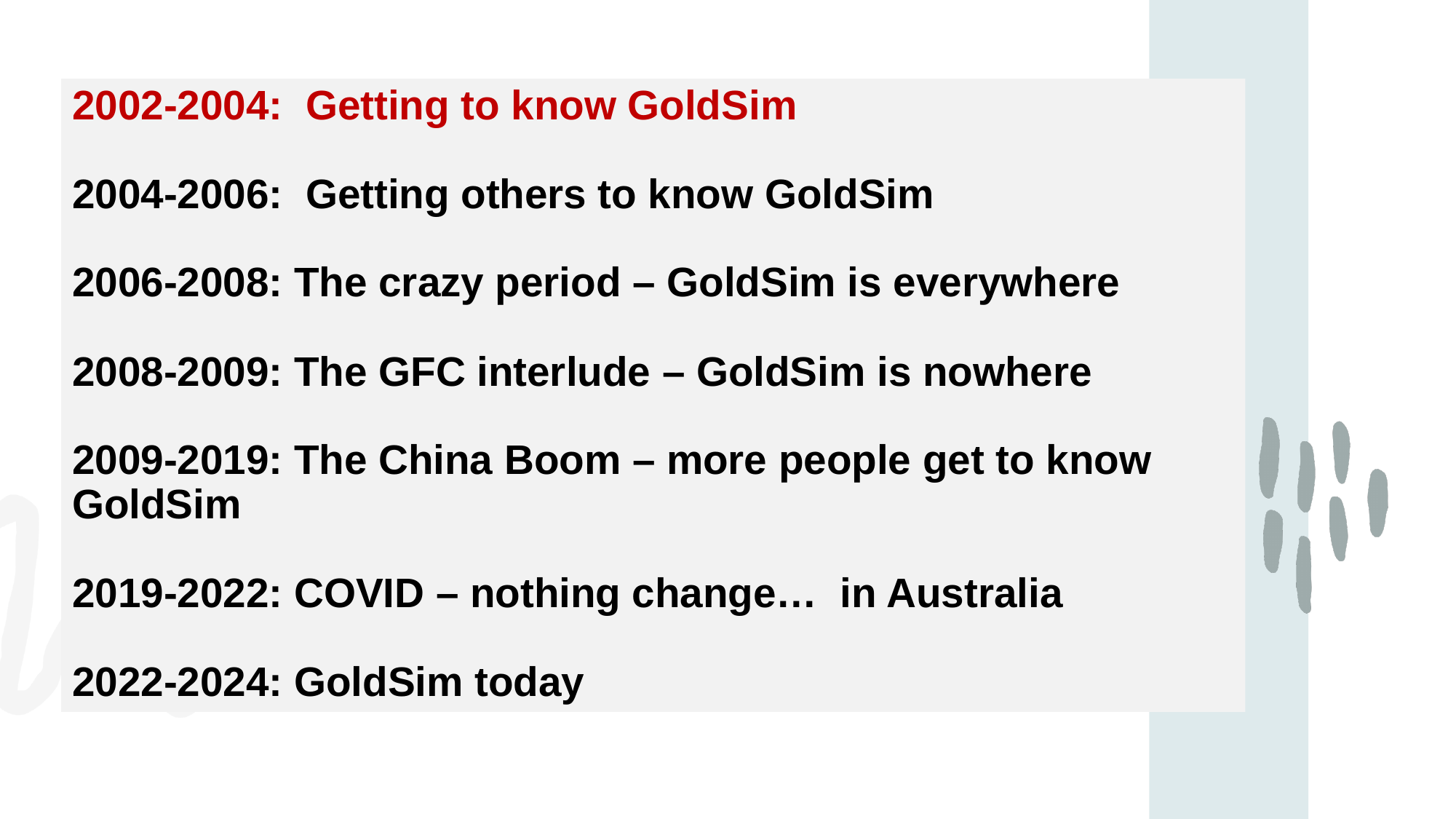

2002-2004:  Getting to know GoldSim
2004-2006:  Getting others to know GoldSim
2006-2008: The crazy period – GoldSim is everywhere
2008-2009: The GFC interlude – GoldSim is nowhere
2009-2019: The China Boom – more people get to know GoldSim
2019-2022: COVID – nothing change…  in Australia
2022-2024: GoldSim today